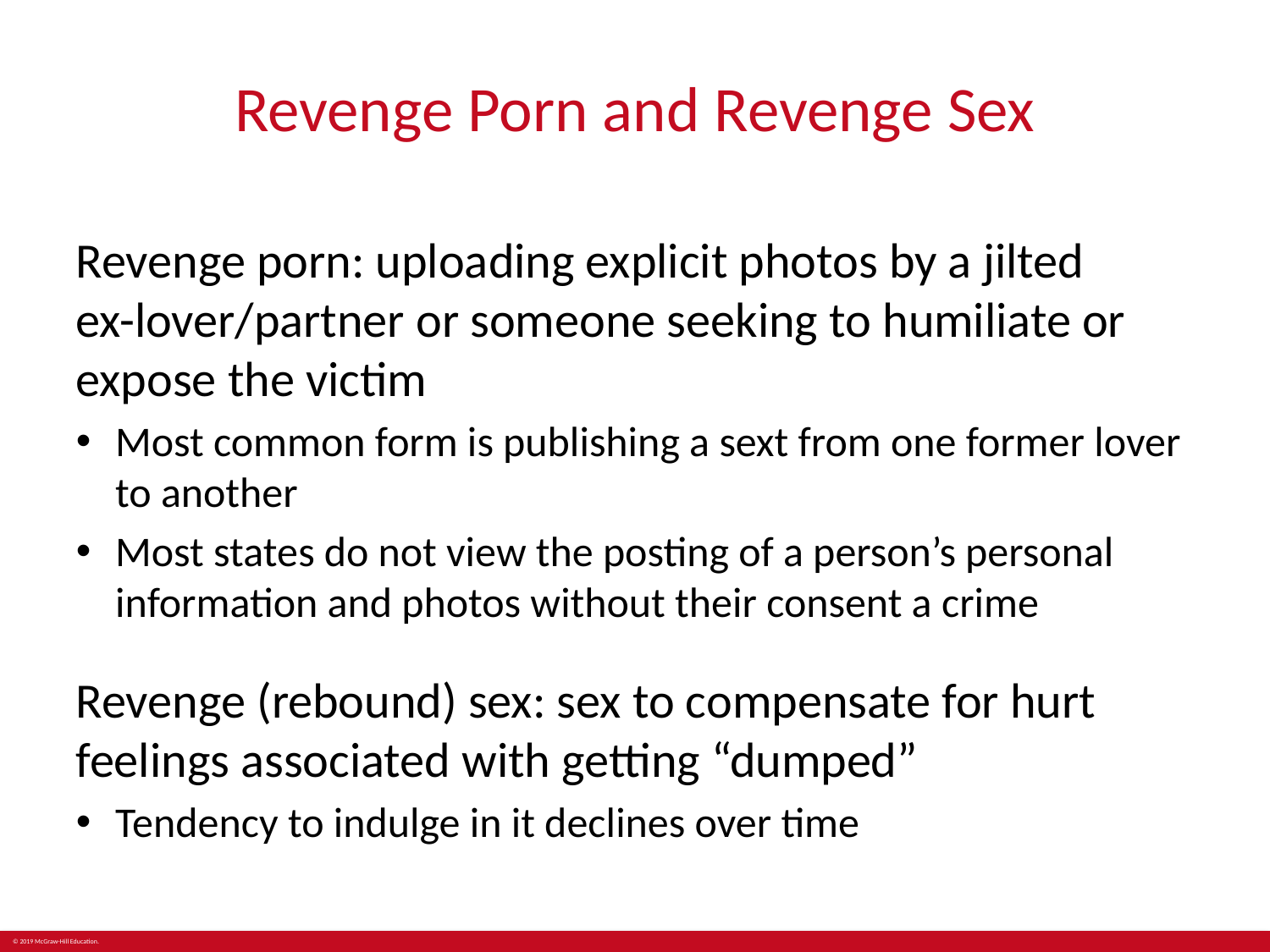

# Revenge Porn and Revenge Sex
Revenge porn: uploading explicit photos by a jilted
ex-lover/partner or someone seeking to humiliate or expose the victim
Most common form is publishing a sext from one former lover to another
Most states do not view the posting of a person’s personal information and photos without their consent a crime
Revenge (rebound) sex: sex to compensate for hurt feelings associated with getting “dumped”
Tendency to indulge in it declines over time